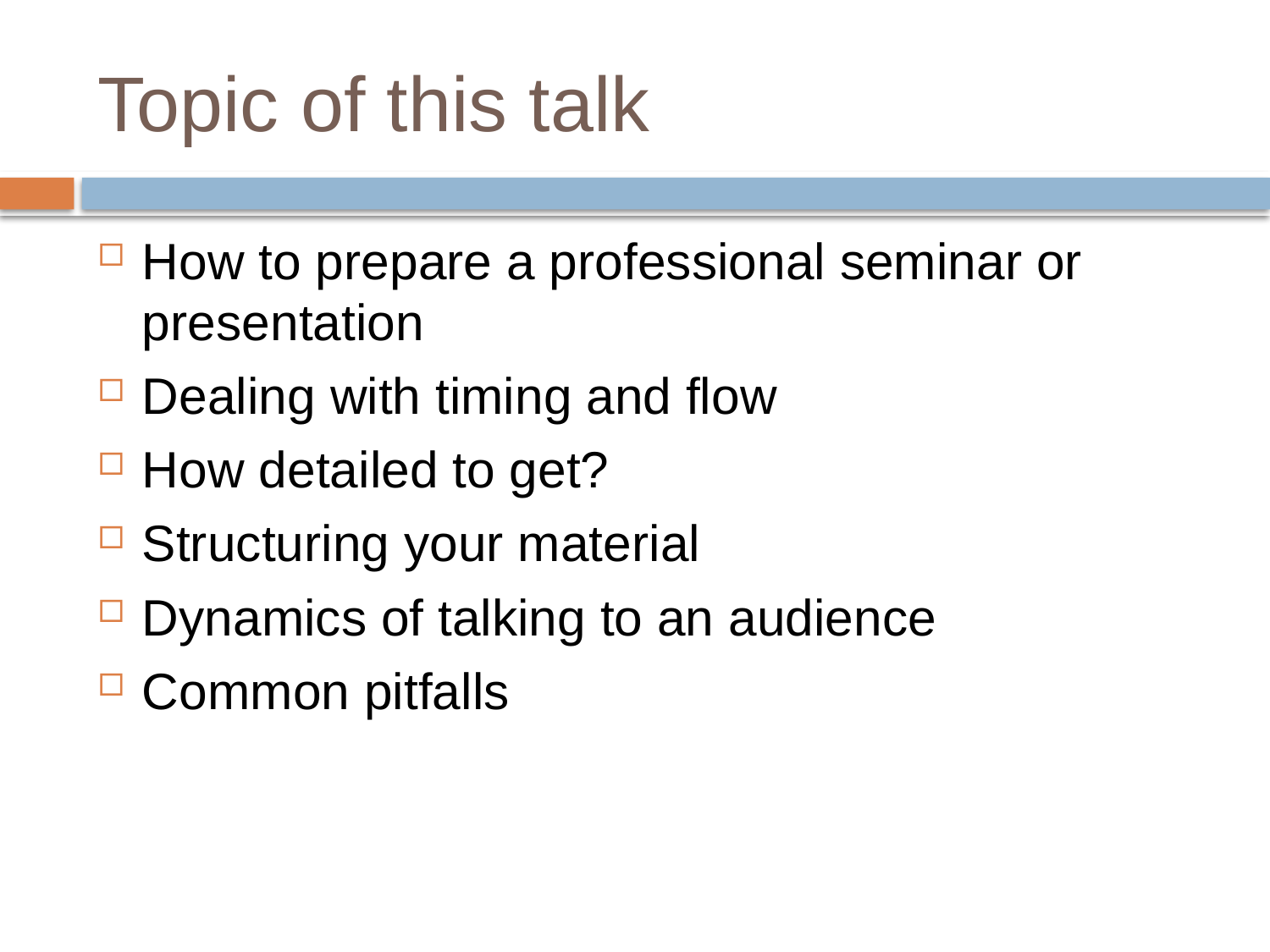

# Topic of this talk
How to prepare a professional seminar or presentation
Dealing with timing and flow
How detailed to get?
Structuring your material
Dynamics of talking to an audience
Common pitfalls